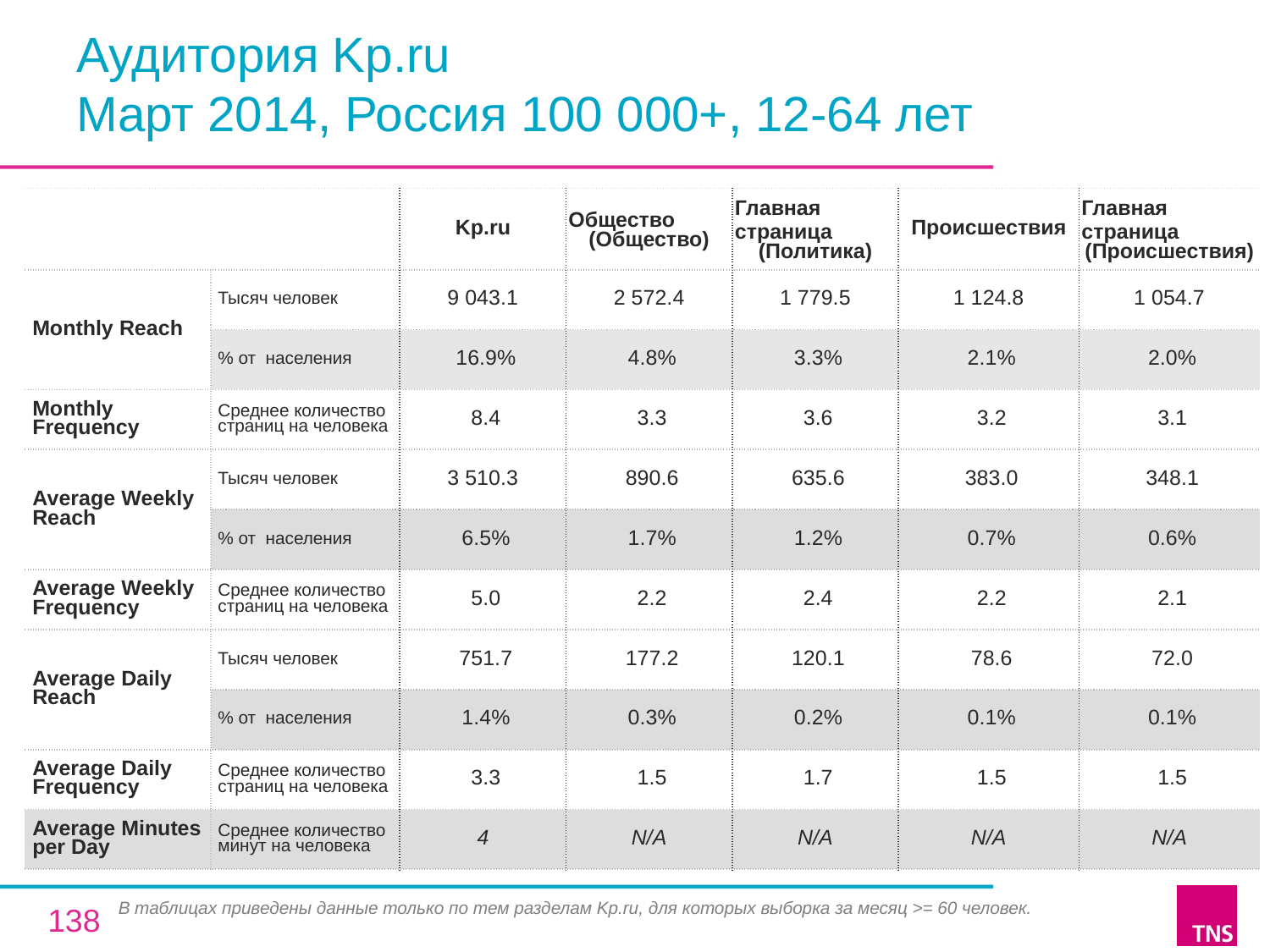

# Аудитория Kp.ru Март 2014, Россия 100 000+, 12-64 лет
|  |  | Kp.ru | Общество (Общество) | Главная страница (Политика) | Происшествия | Главная страница (Происшествия) |
| --- | --- | --- | --- | --- | --- | --- |
| Monthly Reach | Тысяч человек | 9 043.1 | 2 572.4 | 1 779.5 | 1 124.8 | 1 054.7 |
|  | % от населения | 16.9% | 4.8% | 3.3% | 2.1% | 2.0% |
| Monthly Frequency | Среднее количество страниц на человека | 8.4 | 3.3 | 3.6 | 3.2 | 3.1 |
| Average Weekly Reach | Тысяч человек | 3 510.3 | 890.6 | 635.6 | 383.0 | 348.1 |
|  | % от населения | 6.5% | 1.7% | 1.2% | 0.7% | 0.6% |
| Average Weekly Frequency | Среднее количество страниц на человека | 5.0 | 2.2 | 2.4 | 2.2 | 2.1 |
| Average Daily Reach | Тысяч человек | 751.7 | 177.2 | 120.1 | 78.6 | 72.0 |
|  | % от населения | 1.4% | 0.3% | 0.2% | 0.1% | 0.1% |
| Average Daily Frequency | Среднее количество страниц на человека | 3.3 | 1.5 | 1.7 | 1.5 | 1.5 |
| Average Minutes per Day | Среднее количество минут на человека | 4 | N/A | N/A | N/A | N/A |
В таблицах приведены данные только по тем разделам Kp.ru, для которых выборка за месяц >= 60 человек.
138